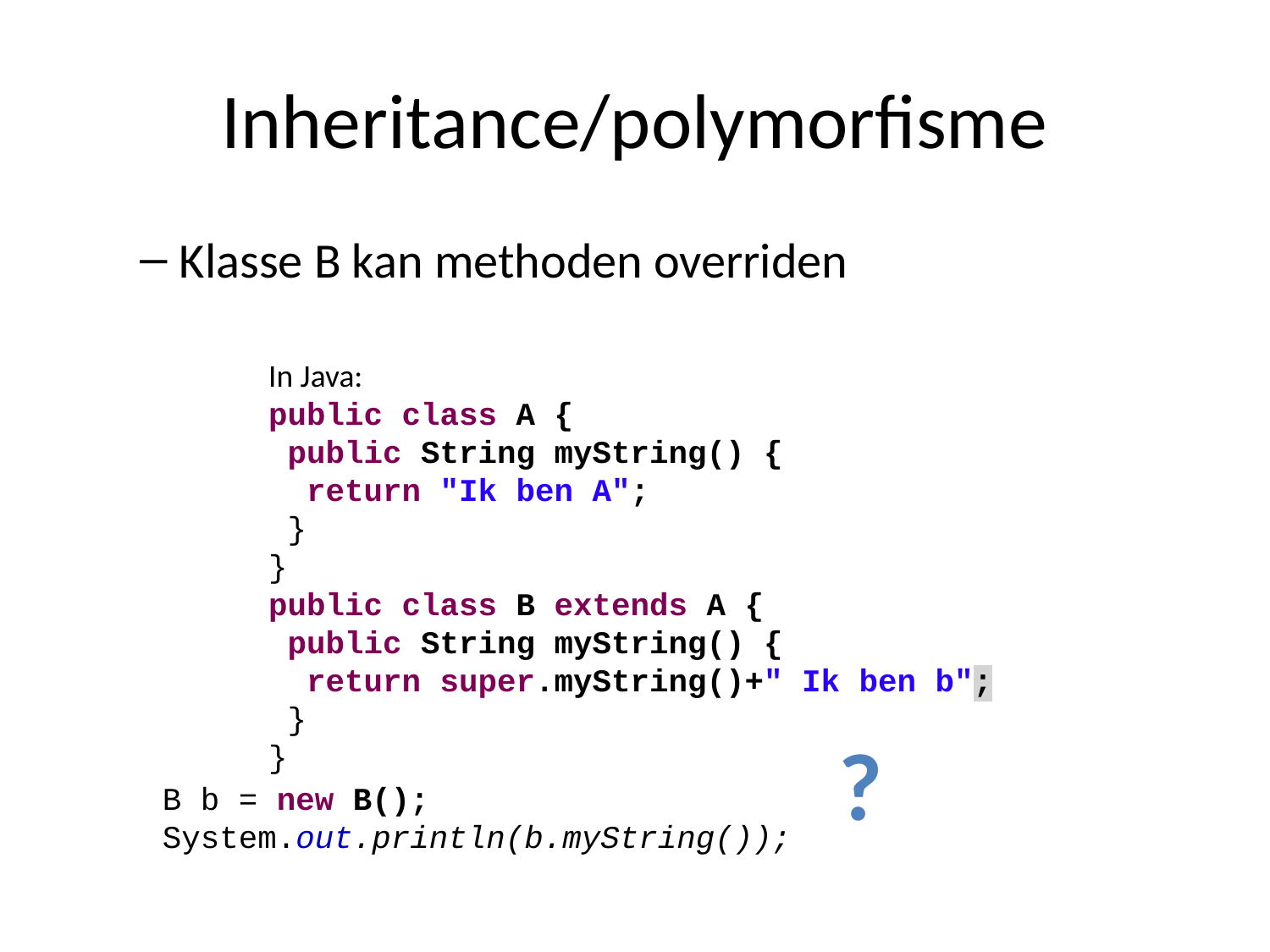

# Inheritance/polymorfisme
Klasse B kan methoden overriden

In Java:
public class A {
 public String myString() {
  return "Ik ben A";
 }
}
public class B extends A {
 public String myString() {
  return super.myString()+" Ik ben b";
 }
}
?
B b = new B();
System.out.println(b.myString());